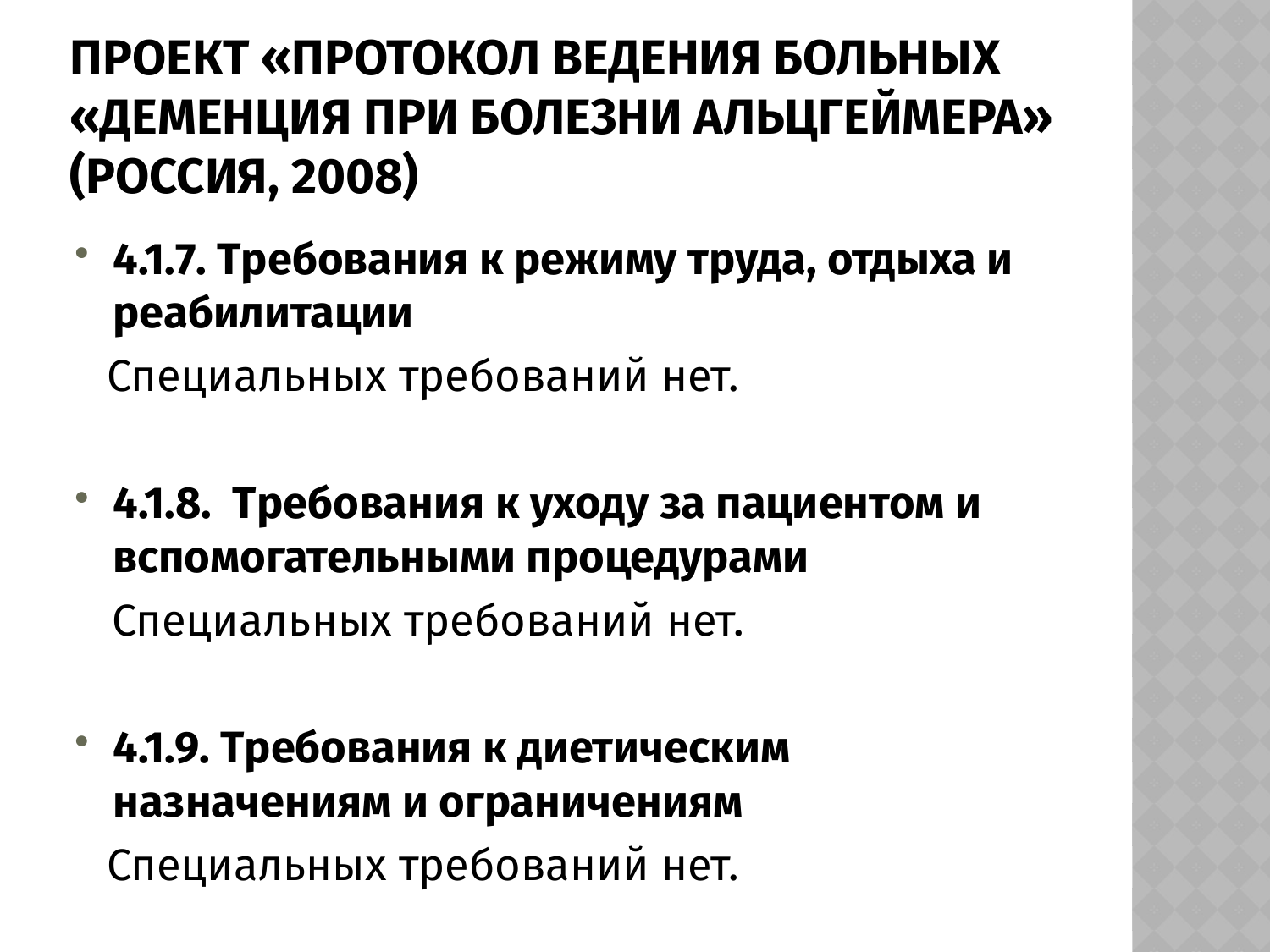

# Проект «Протокол ведения больных «Деменция при болезни Альцгеймера» (Россия, 2008)
4.1.7. Требования к режиму труда, отдыха и реабилитации
   Специальных требований нет.

4.1.8.  Требования к уходу за пациентом и вспомогательными процедурами
   Специальных требований нет.

4.1.9. Требования к диетическим назначениям и ограничениям
   Специальных требований нет.